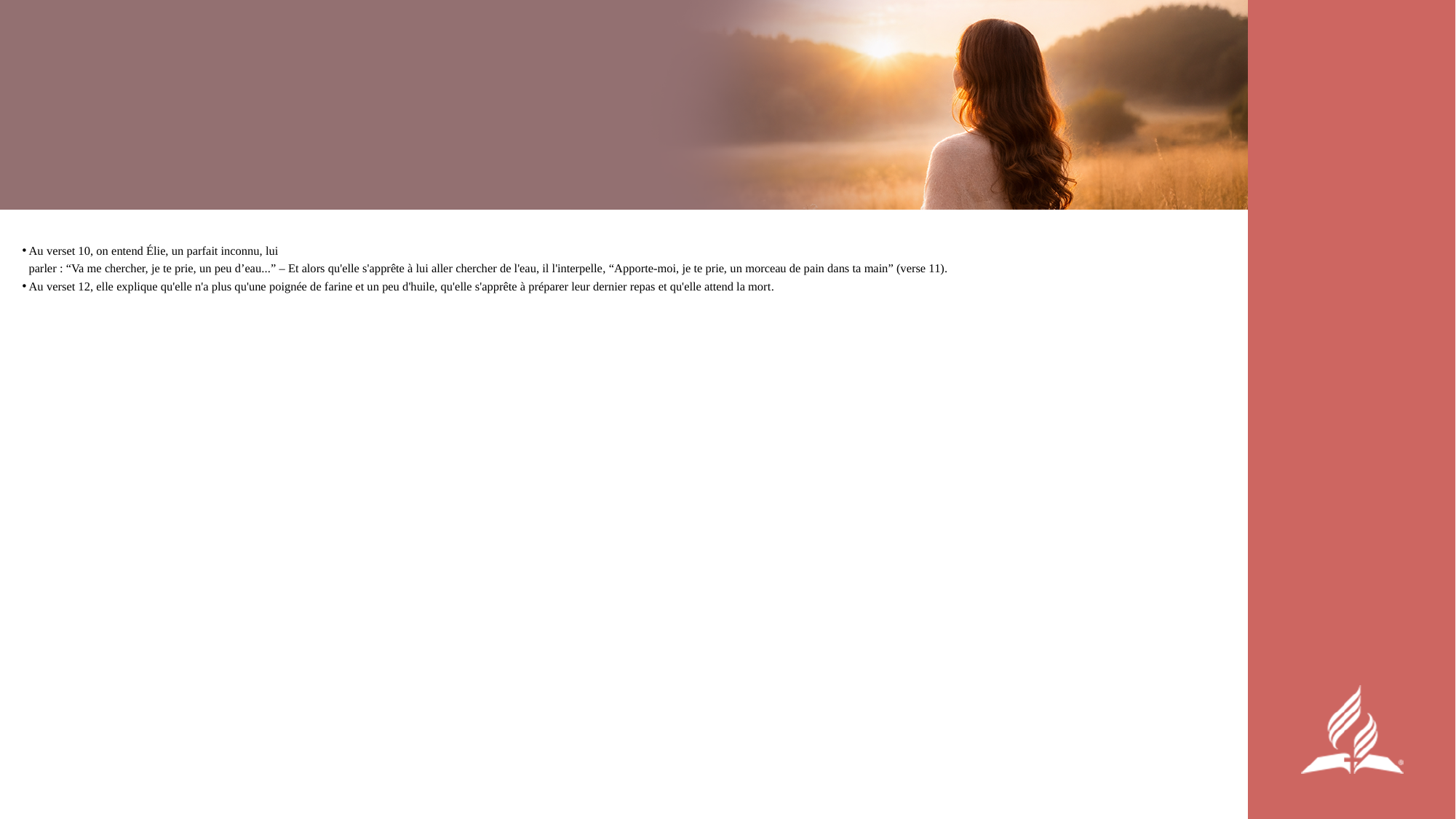

Au verset 10, on entend Élie, un parfait inconnu, lui
parler : “Va me chercher, je te prie, un peu d’eau...” – Et alors qu'elle s'apprête à lui aller chercher de l'eau, il l'interpelle, “Apporte-moi, je te prie, un morceau de pain dans ta main” (verse 11).
Au verset 12, elle explique qu'elle n'a plus qu'une poignée de farine et un peu d'huile, qu'elle s'apprête à préparer leur dernier repas et qu'elle attend la mort.